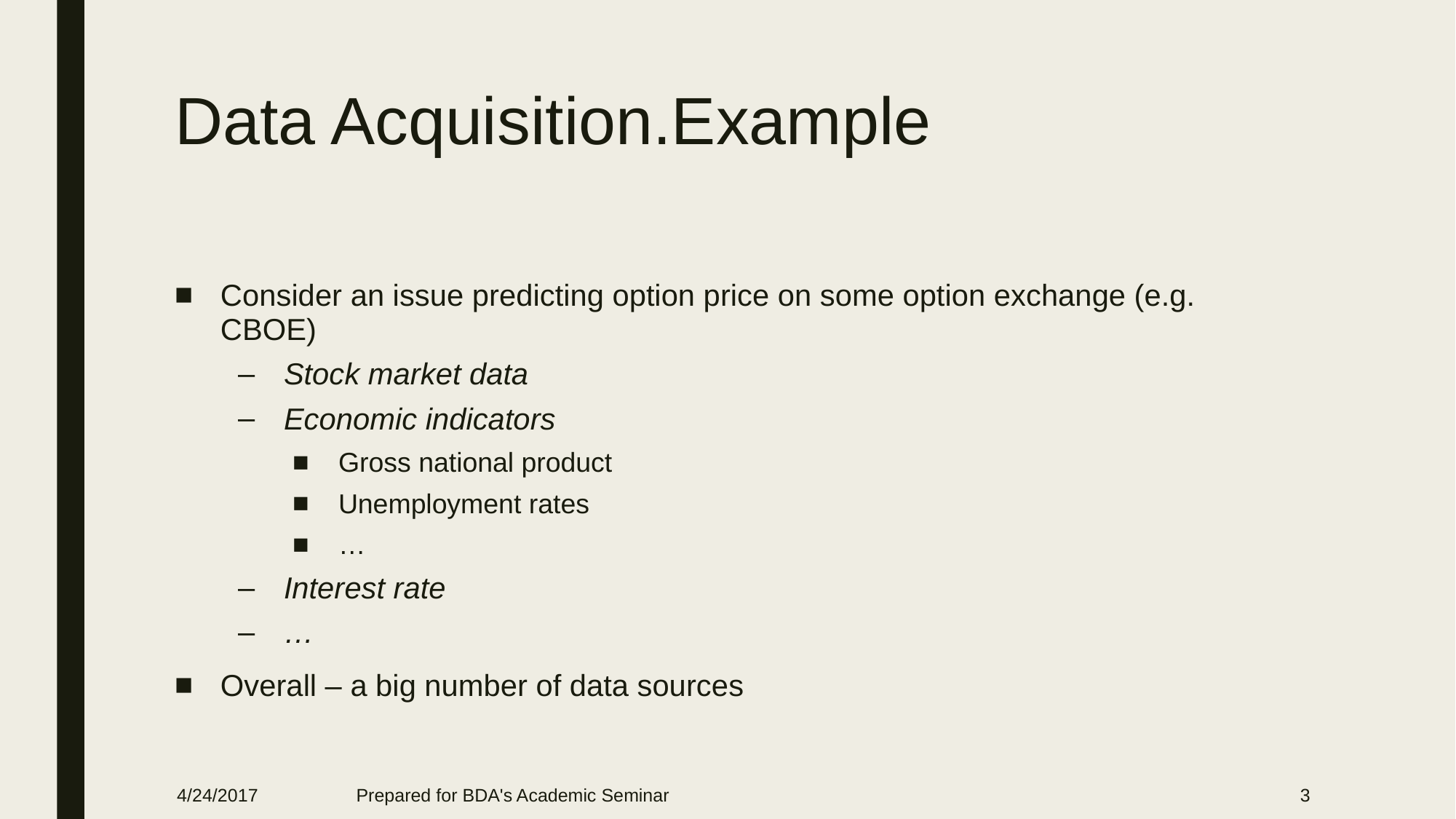

# Data Acquisition.Example
Consider an issue predicting option price on some option exchange (e.g. CBOE)
Stock market data
Economic indicators
Gross national product
Unemployment rates
…
Interest rate
…
Overall – a big number of data sources
4/24/2017
Prepared for BDA's Academic Seminar
3